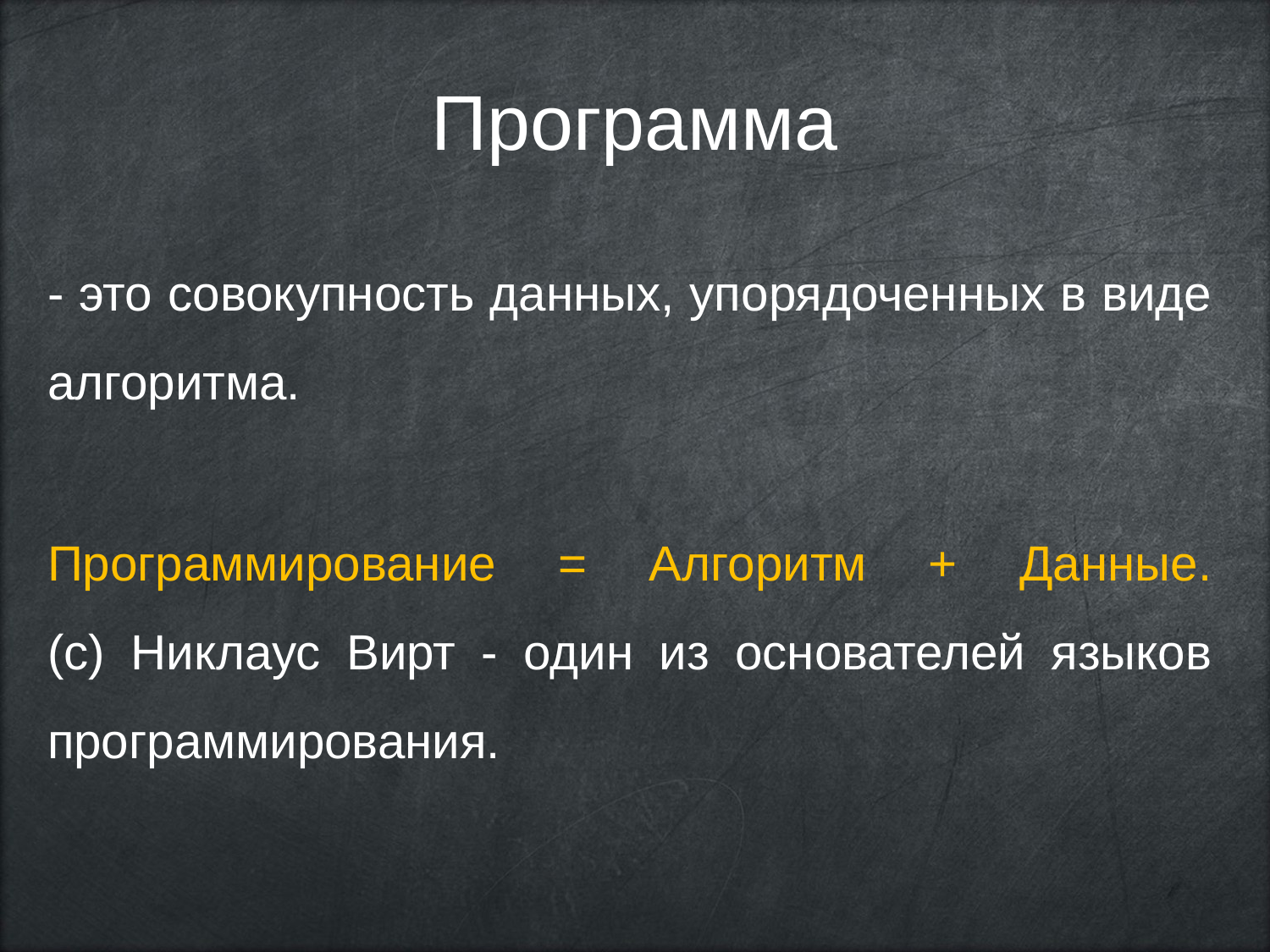

Программа
- это совокупность данных, упорядоченных в виде алгоритма.
Программирование = Алгоритм + Данные.
(с) Никлаус Вирт - один из основателей языков программирования.